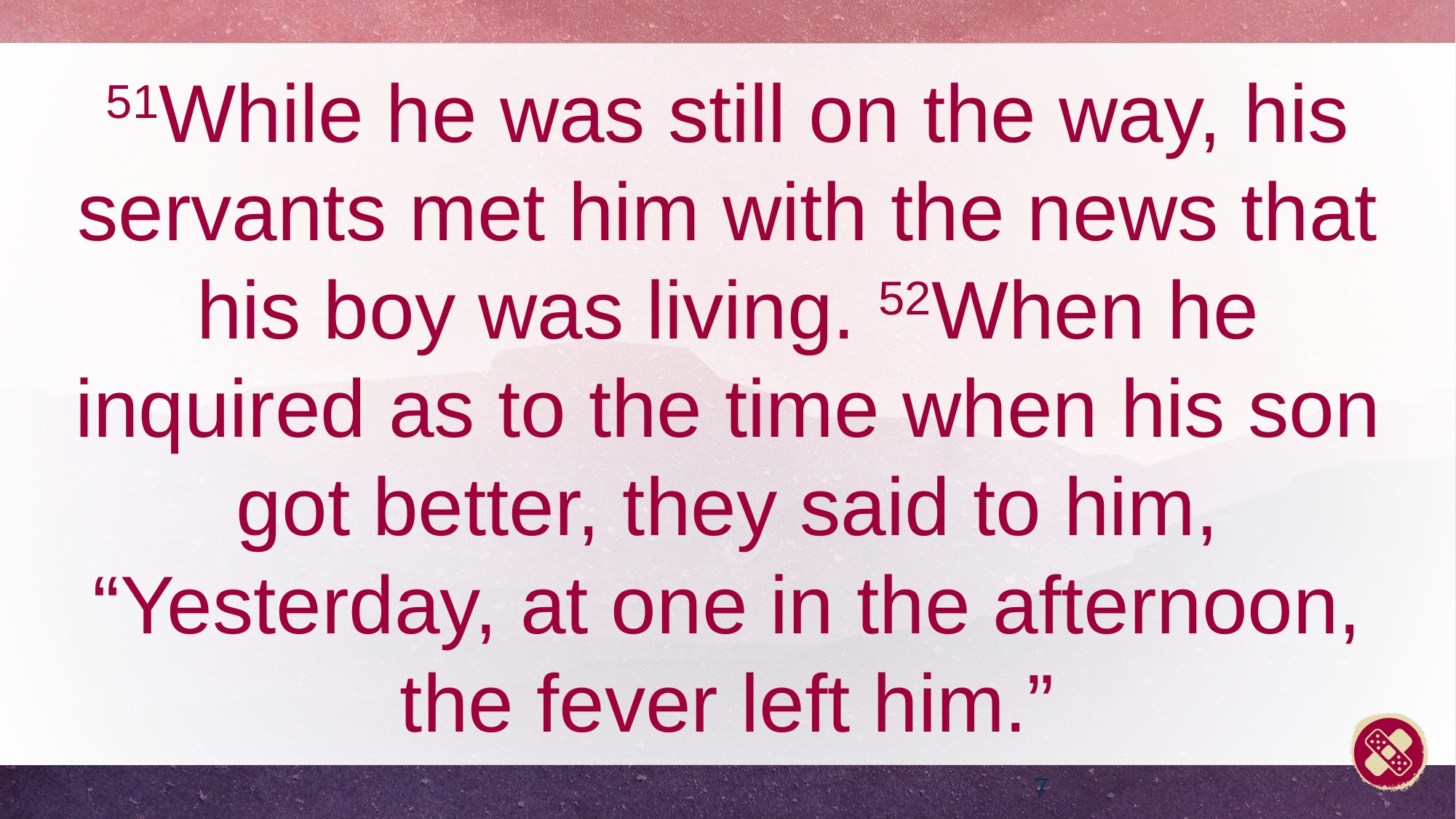

51While he was still on the way, his servants met him with the news that his boy was living. 52When he inquired as to the time when his son got better, they said to him, “Yesterday, at one in the afternoon, the fever left him.”
7